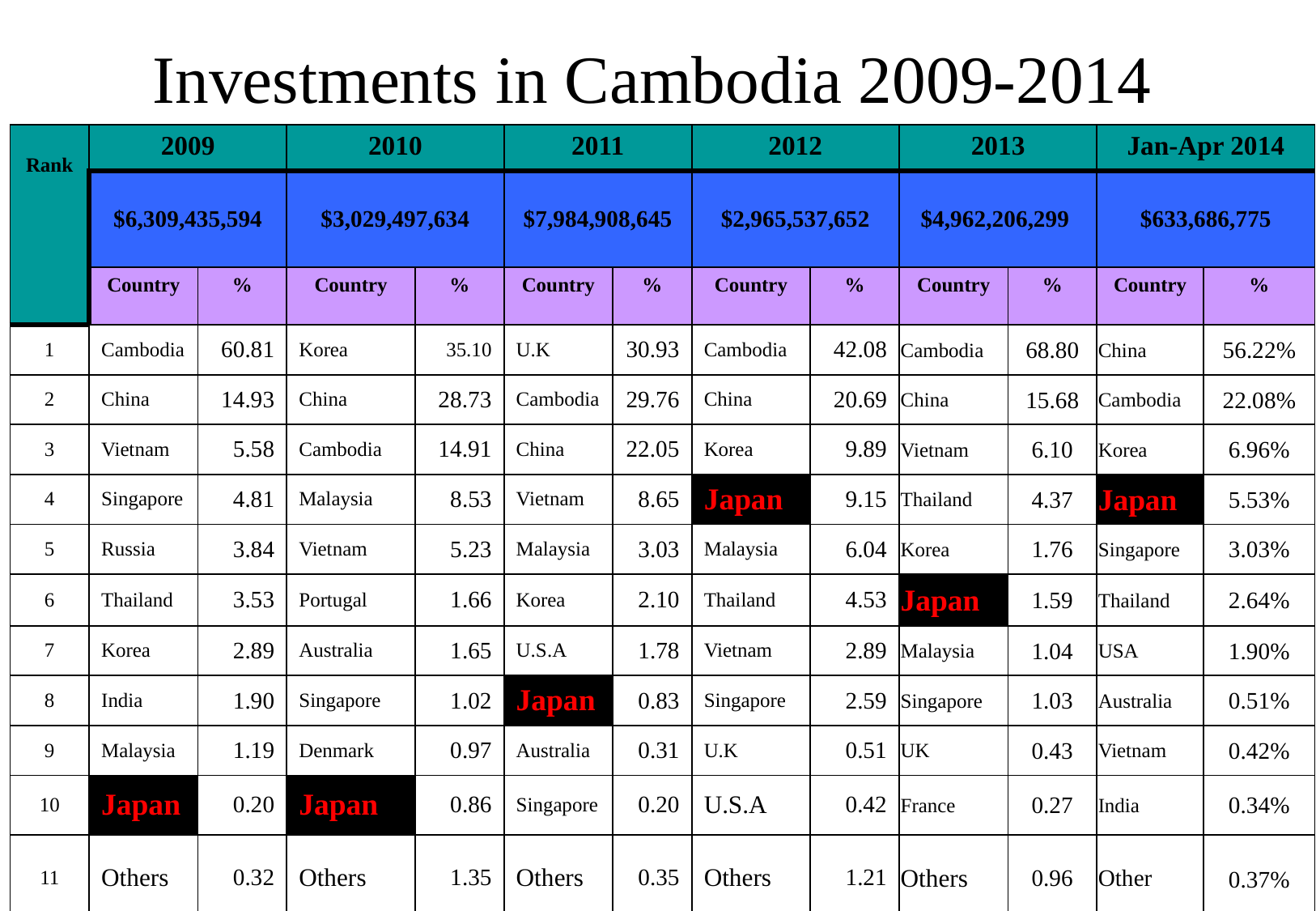

# Investments in Cambodia 2009-2014
| Rank | 2009 |  | 2010 |  | 2011 |  | 2012 |  | 2013 |  | Jan-Apr 2014 |  |
| --- | --- | --- | --- | --- | --- | --- | --- | --- | --- | --- | --- | --- |
|  | $6,309,435,594 |  | $3,029,497,634 |  | $7,984,908,645 |  | $2,965,537,652 |  | $4,962,206,299 |  | $633,686,775 |  |
|  | Country | % | Country | % | Country | % | Country | % | Country | % | Country | % |
| 1 | Cambodia | 60.81 | Korea | 35.10 | U.K | 30.93 | Cambodia | 42.08 | Cambodia | 68.80 | China | 56.22% |
| 2 | China | 14.93 | China | 28.73 | Cambodia | 29.76 | China | 20.69 | China | 15.68 | Cambodia | 22.08% |
| 3 | Vietnam | 5.58 | Cambodia | 14.91 | China | 22.05 | Korea | 9.89 | Vietnam | 6.10 | Korea | 6.96% |
| 4 | Singapore | 4.81 | Malaysia | 8.53 | Vietnam | 8.65 | Japan | 9.15 | Thailand | 4.37 | Japan | 5.53% |
| 5 | Russia | 3.84 | Vietnam | 5.23 | Malaysia | 3.03 | Malaysia | 6.04 | Korea | 1.76 | Singapore | 3.03% |
| 6 | Thailand | 3.53 | Portugal | 1.66 | Korea | 2.10 | Thailand | 4.53 | Japan | 1.59 | Thailand | 2.64% |
| 7 | Korea | 2.89 | Australia | 1.65 | U.S.A | 1.78 | Vietnam | 2.89 | Malaysia | 1.04 | USA | 1.90% |
| 8 | India | 1.90 | Singapore | 1.02 | Japan | 0.83 | Singapore | 2.59 | Singapore | 1.03 | Australia | 0.51% |
| 9 | Malaysia | 1.19 | Denmark | 0.97 | Australia | 0.31 | U.K | 0.51 | UK | 0.43 | Vietnam | 0.42% |
| 10 | Japan | 0.20 | Japan | 0.86 | Singapore | 0.20 | U.S.A | 0.42 | France | 0.27 | India | 0.34% |
| 11 | Others | 0.32 | Others | 1.35 | Others | 0.35 | Others | 1.21 | Others | 0.96 | Other | 0.37% |